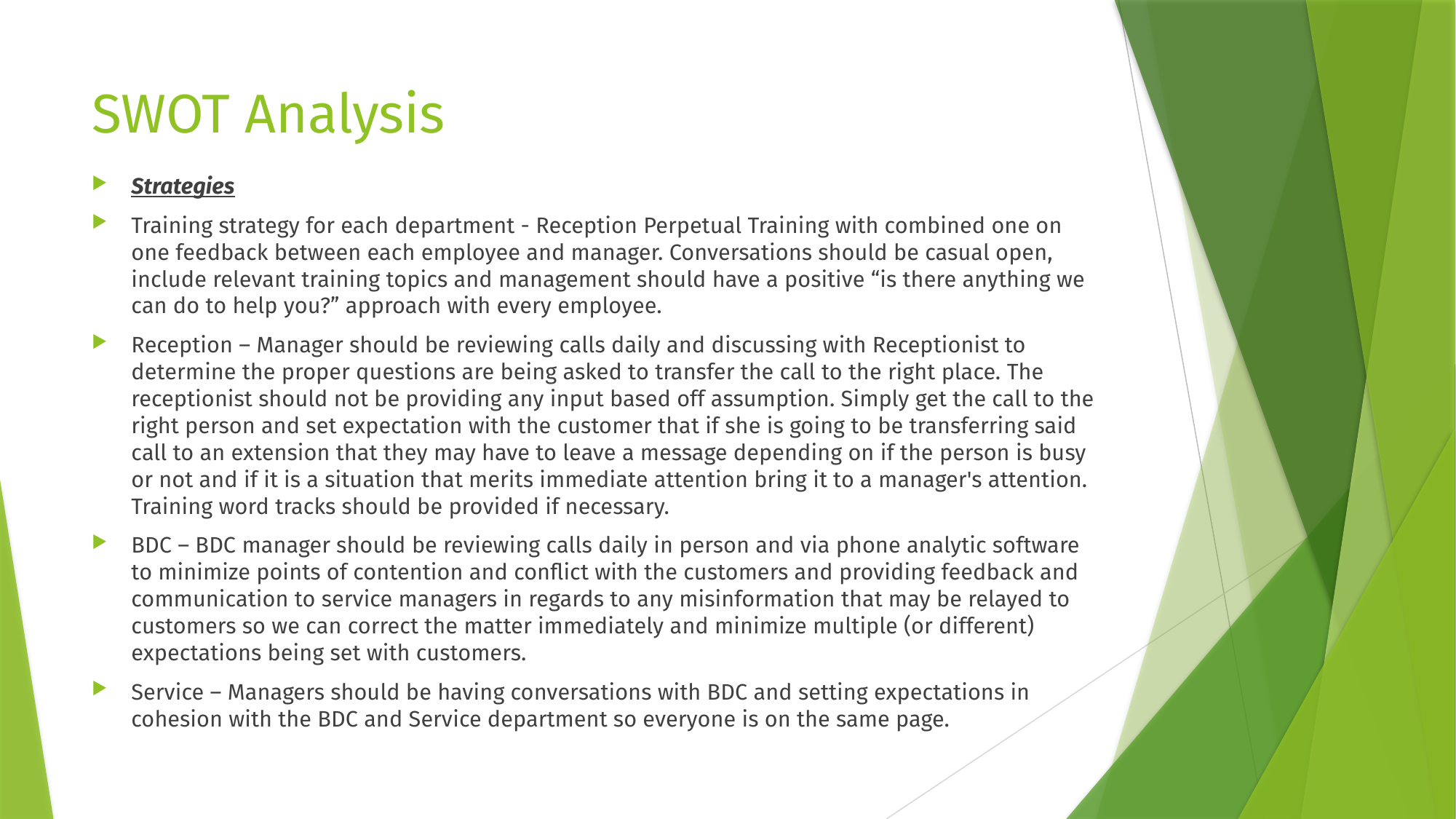

# SWOT Analysis
Strategies
Training strategy for each department - Reception Perpetual Training with combined one on one feedback between each employee and manager. Conversations should be casual open, include relevant training topics and management should have a positive “is there anything we can do to help you?” approach with every employee.
Reception – Manager should be reviewing calls daily and discussing with Receptionist to determine the proper questions are being asked to transfer the call to the right place. The receptionist should not be providing any input based off assumption. Simply get the call to the right person and set expectation with the customer that if she is going to be transferring said call to an extension that they may have to leave a message depending on if the person is busy or not and if it is a situation that merits immediate attention bring it to a manager's attention. Training word tracks should be provided if necessary.
BDC – BDC manager should be reviewing calls daily in person and via phone analytic software to minimize points of contention and conflict with the customers and providing feedback and communication to service managers in regards to any misinformation that may be relayed to customers so we can correct the matter immediately and minimize multiple (or different) expectations being set with customers.
Service – Managers should be having conversations with BDC and setting expectations in cohesion with the BDC and Service department so everyone is on the same page.